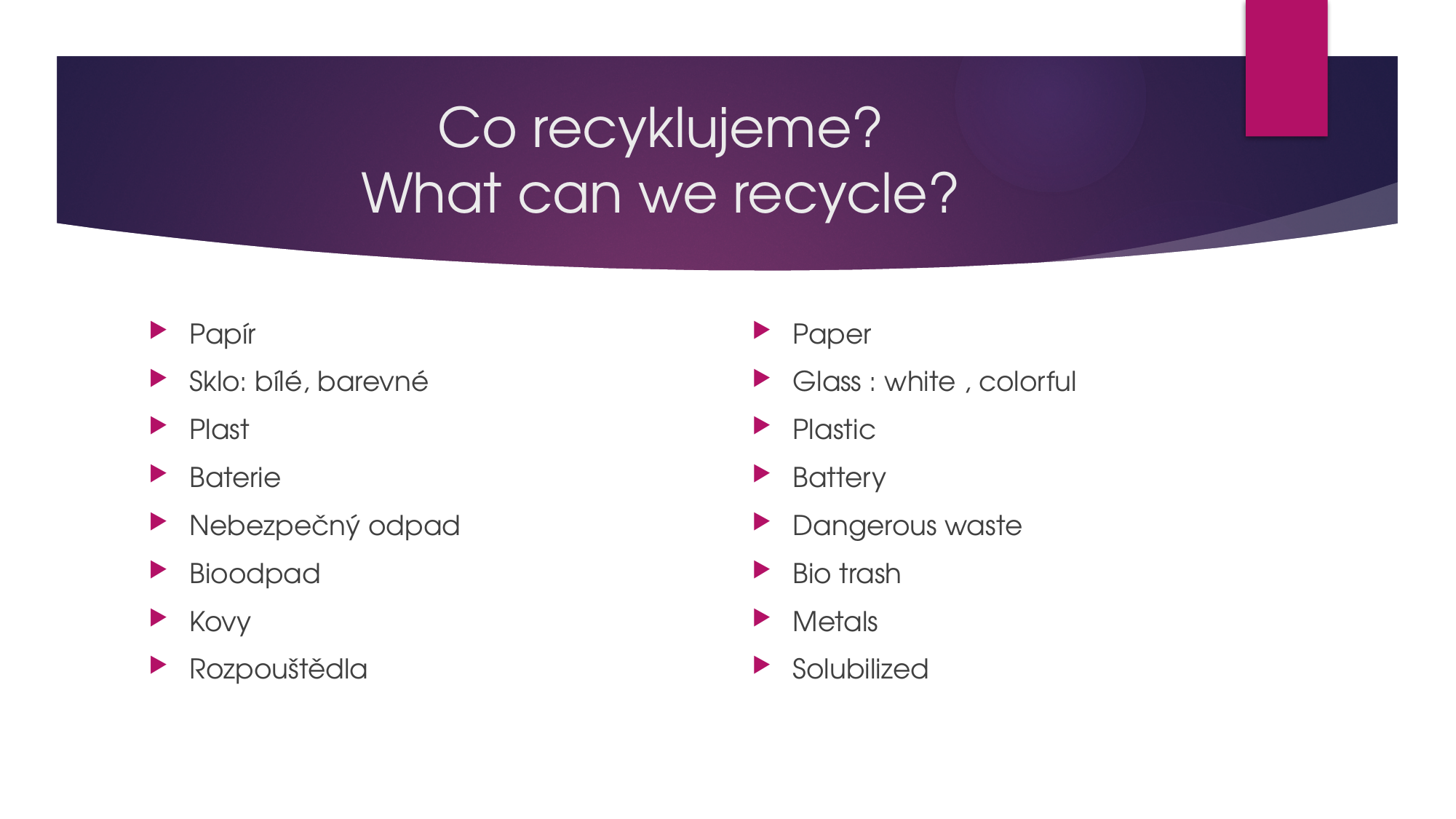

# Co recyklujeme? What can we recycle?
Papír
Sklo: bílé, barevné
Plast
Baterie
Nebezpečný odpad
Bioodpad
Kovy
Rozpouštědla

Paper
Glass : white , colorful
Plastic
Battery
Dangerous waste
Bio trash
Metals
Solubilized